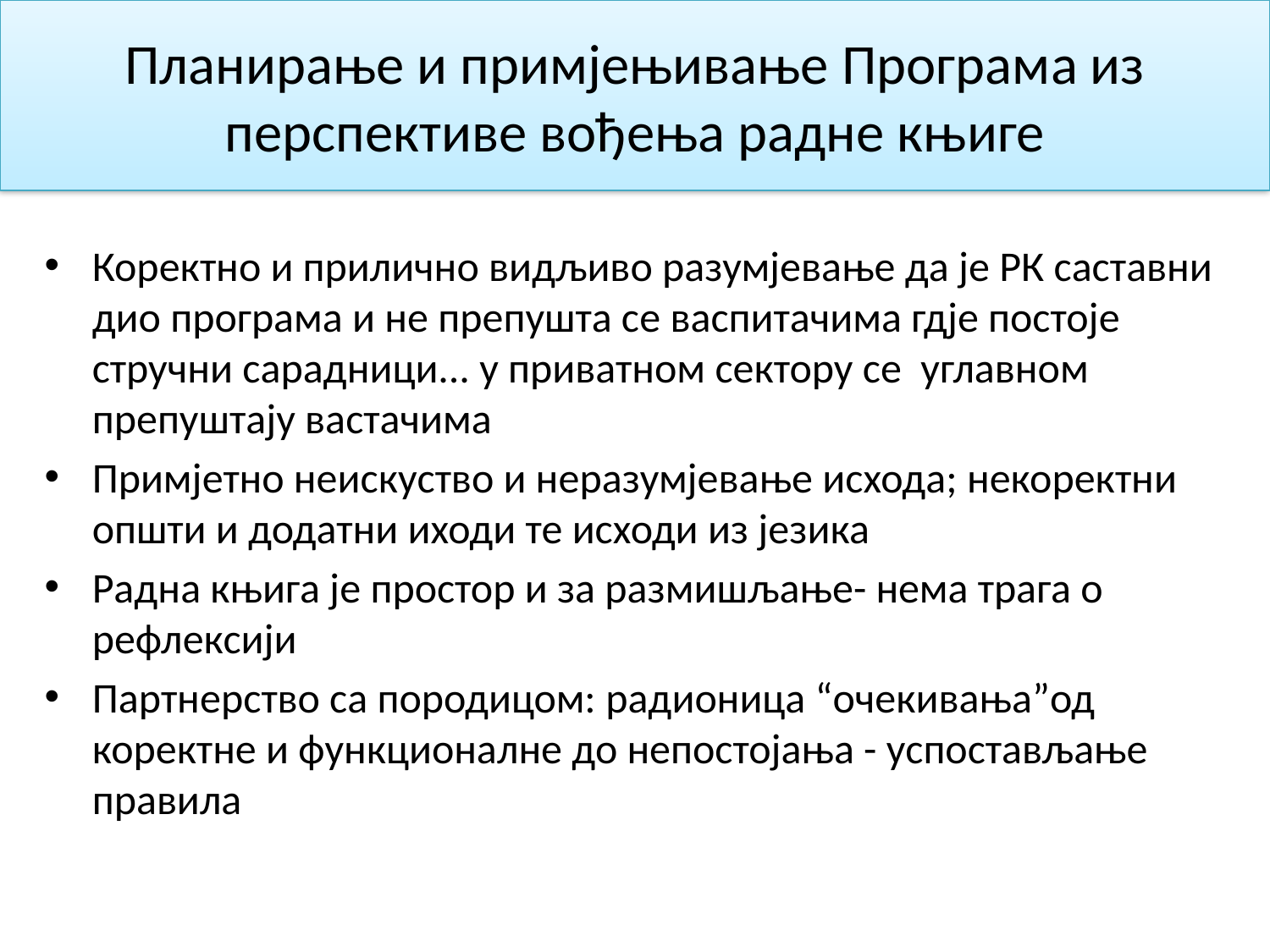

# Планирање и примјењивање Програма из перспективе вођења радне књиге
Коректно и прилично видљиво разумјевање да је РК саставни дио програма и не препушта се васпитачима гдје постоје стручни сарадници... у приватном сектору се  углавном препуштају вастачима
Примјетно неискуство и неразумјевање исхода; некоректни општи и додатни иходи те исходи из језика
Радна књига је простор и за размишљање- нема трага о рефлексији
Партнерство са породицом: радионица “очекивања”од коректне и функционалне до непостојања - успостављање правила